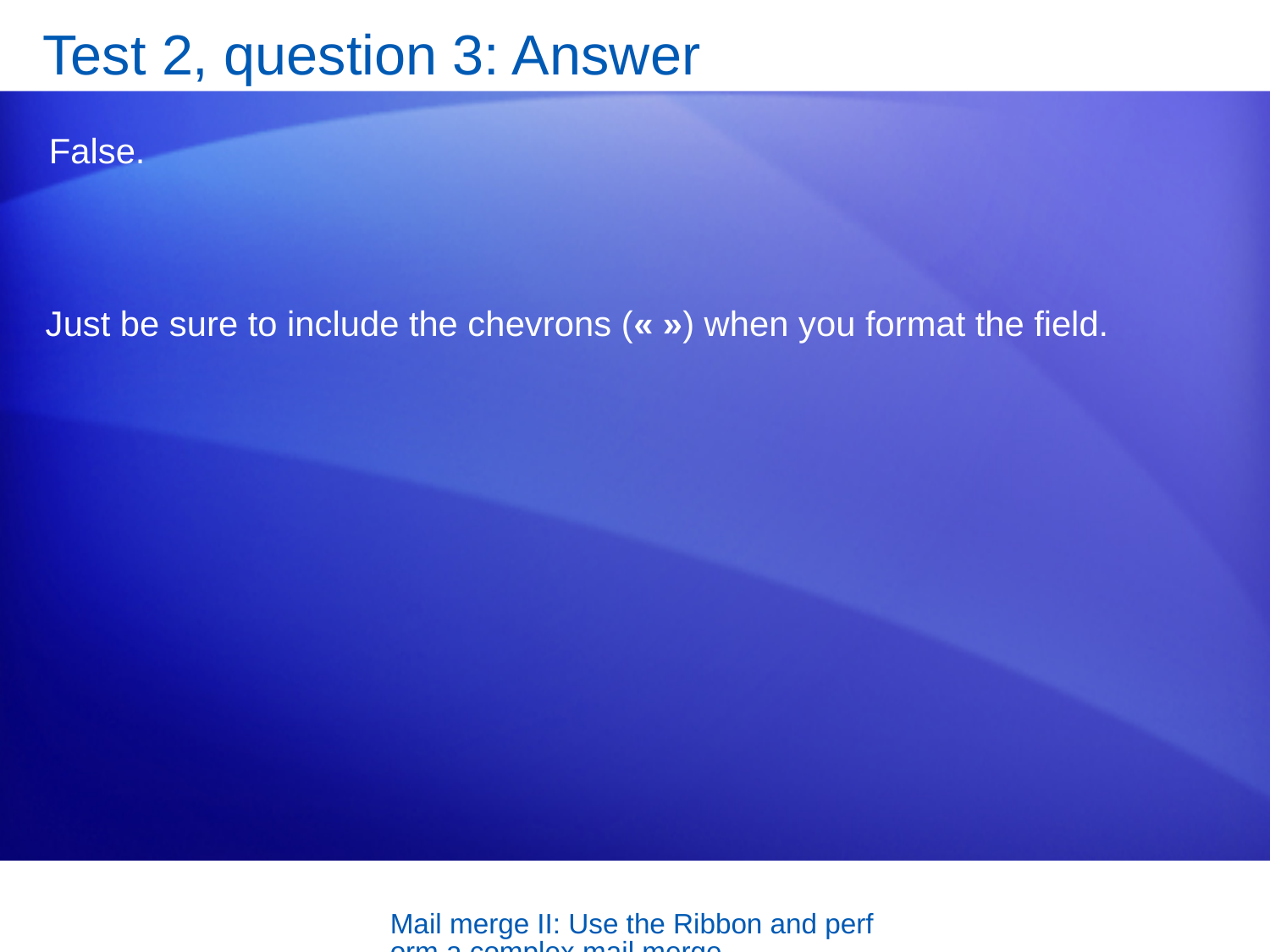

# Test 2, question 3: Answer
False.
Just be sure to include the chevrons (« ») when you format the field.
Mail merge II: Use the Ribbon and perform a complex mail merge